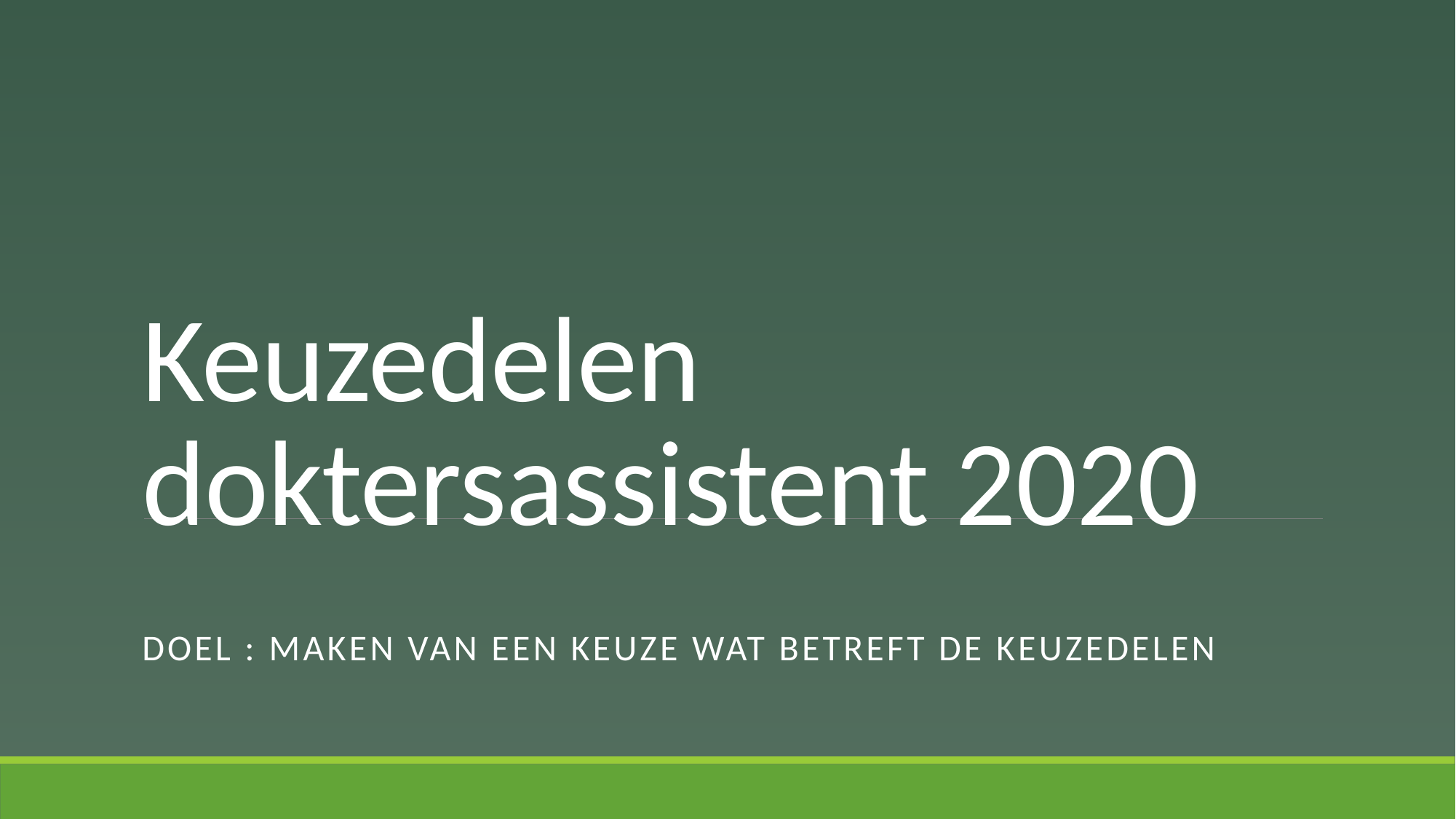

# Keuzedelen doktersassistent 2020
Doel : maken van een keuze wat betreft de keuzedelen